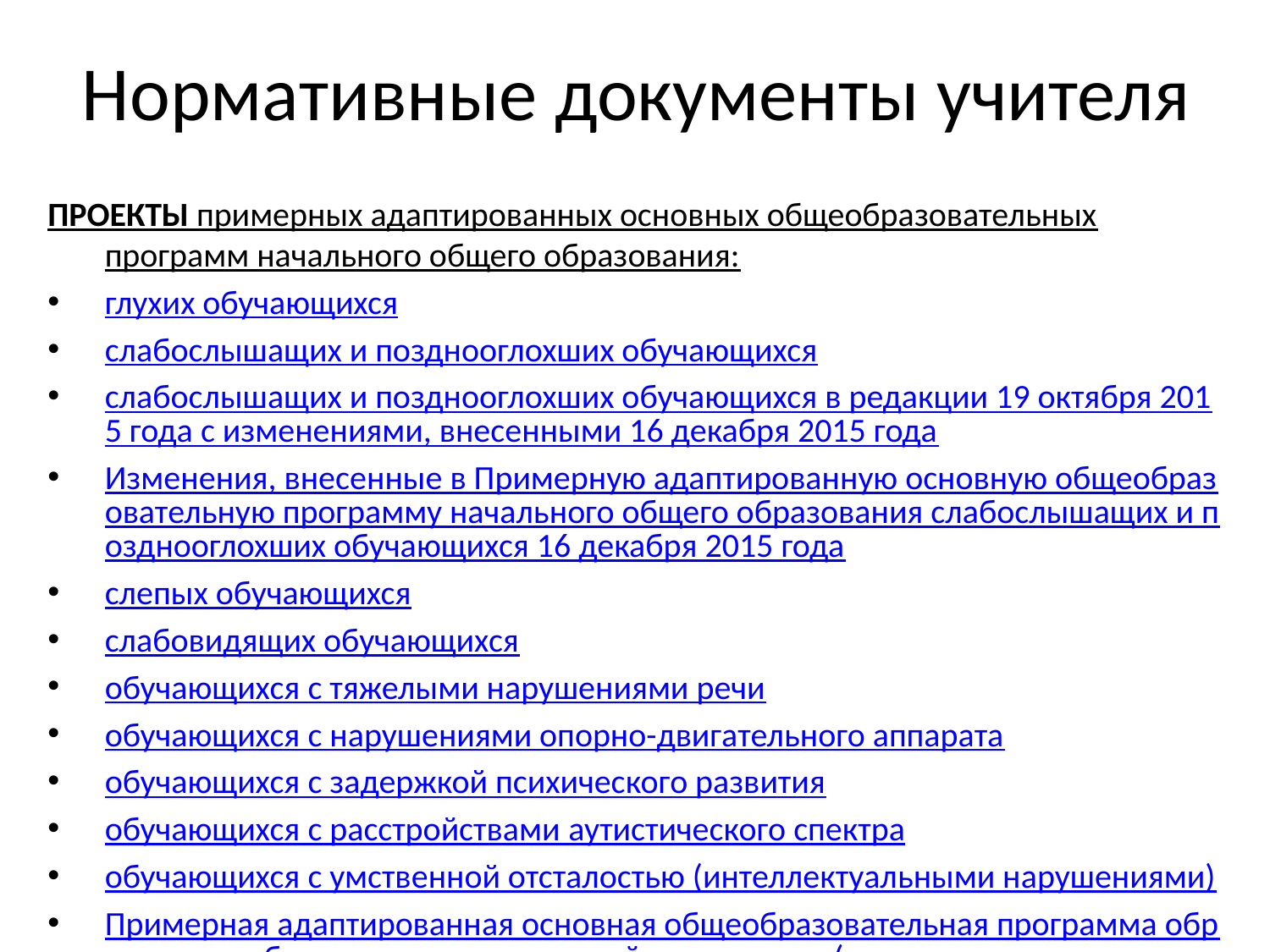

# Нормативные документы учителя
ПРОЕКТЫ примерных адаптированных основных общеобразовательных программ начального общего образования:
глухих обучающихся
слабослышащих и позднооглохших обучающихся
слабослышащих и позднооглохших обучающихся в редакции 19 октября 2015 года с изменениями, внесенными 16 декабря 2015 года
Изменения, внесенные в Примерную адаптированную основную общеобразовательную программу начального общего образования слабослышащих и позднооглохших обучающихся 16 декабря 2015 года
слепых обучающихся
слабовидящих обучающихся
обучающихся с тяжелыми нарушениями речи
обучающихся с нарушениями опорно-двигательного аппарата
обучающихся с задержкой психического развития
обучающихся с расстройствами аутистического спектра
обучающихся с умственной отсталостью (интеллектуальными нарушениями)
Примерная адаптированная основная общеобразовательная программа образования обучающихся с умственной отсталостью (интеллектуальными нарушениями) с изменениями, внесенными 11.12.2015 (с. 457-458)